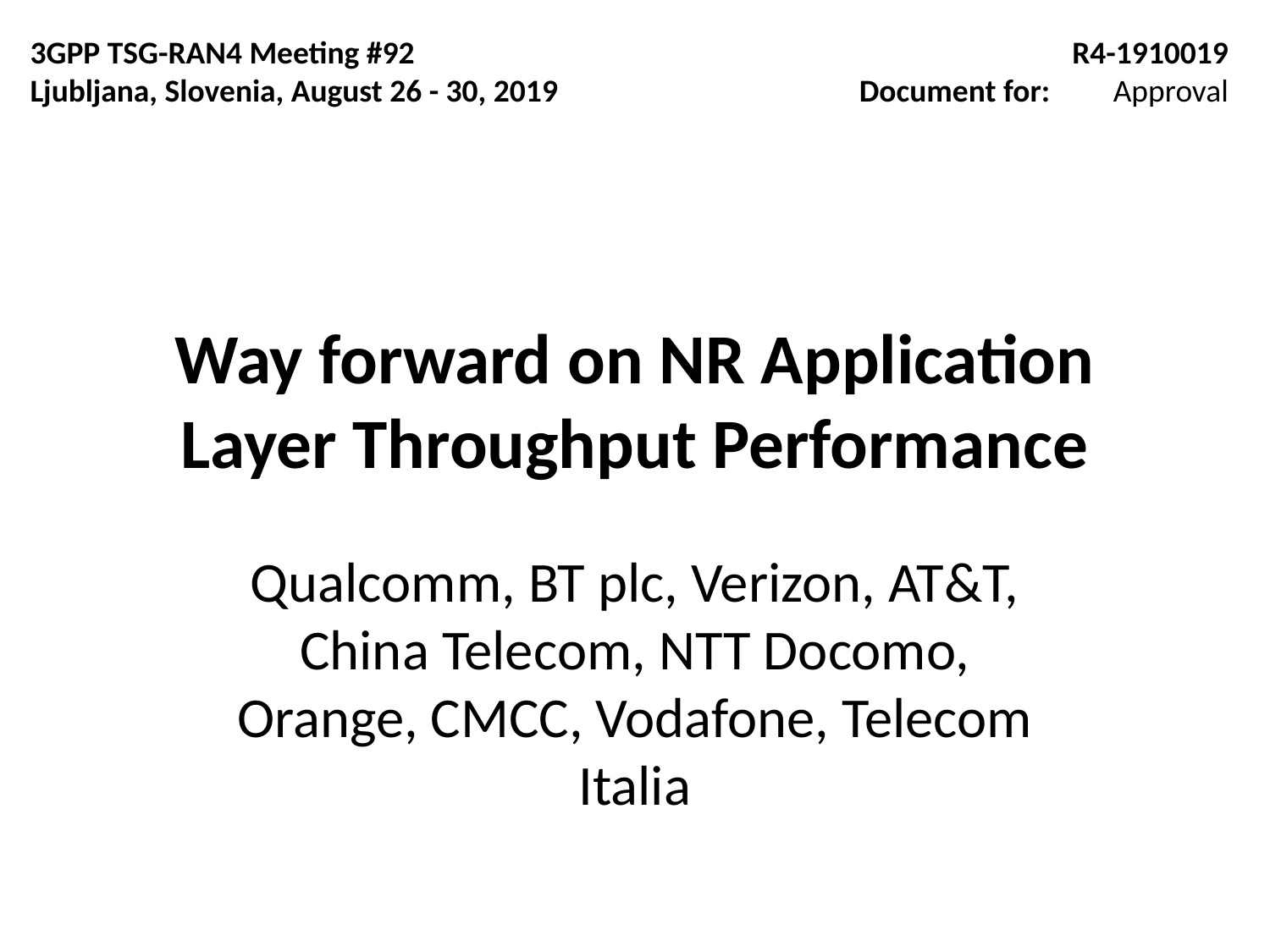

3GPP TSG-RAN4 Meeting #92
Ljubljana, Slovenia, August 26 - 30, 2019
R4-1910019
Document for:	Approval
# Way forward on NR Application Layer Throughput Performance
Qualcomm, BT plc, Verizon, AT&T, China Telecom, NTT Docomo, Orange, CMCC, Vodafone, Telecom Italia